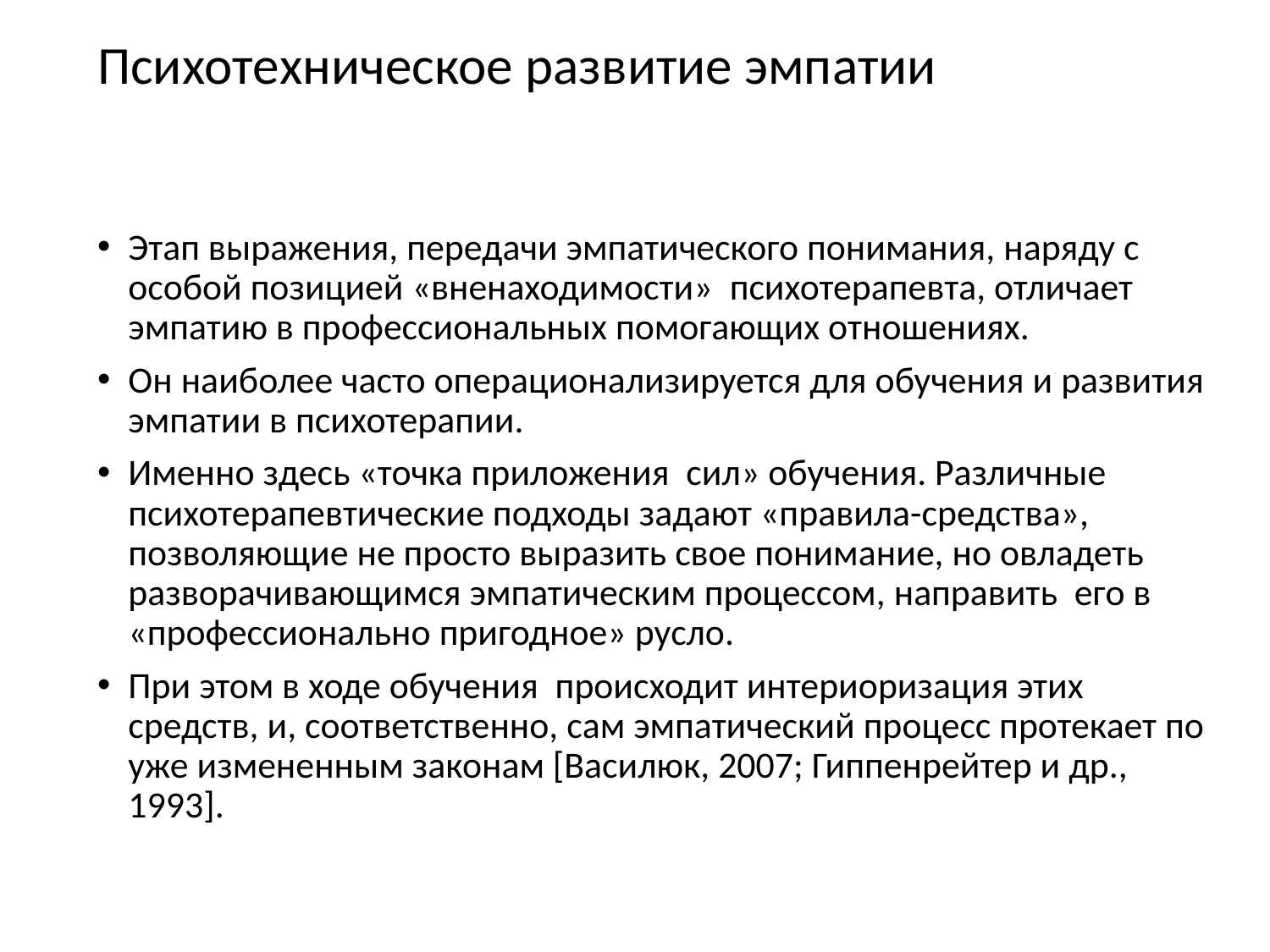

# Психотехническое развитие эмпатии
Этап выражения, передачи эмпатического понимания, наряду с особой позицией «вненаходимости»  психотерапевта, отличает эмпатию в профессиональных помогающих отношениях.
Он наиболее часто операционализируется для обучения и развития эмпатии в психотерапии.
Именно здесь «точка приложения  сил» обучения. Различные психотерапевтические подходы задают «правила-средства», позволяющие не просто выразить свое понимание, но овладеть разворачивающимся эмпатическим процессом, направить  его в «профессионально пригодное» русло.
При этом в ходе обучения  происходит интериоризация этих средств, и, соответственно, сам эмпатический процесс протекает по уже измененным законам [Василюк, 2007; Гиппенрейтер и др., 1993].